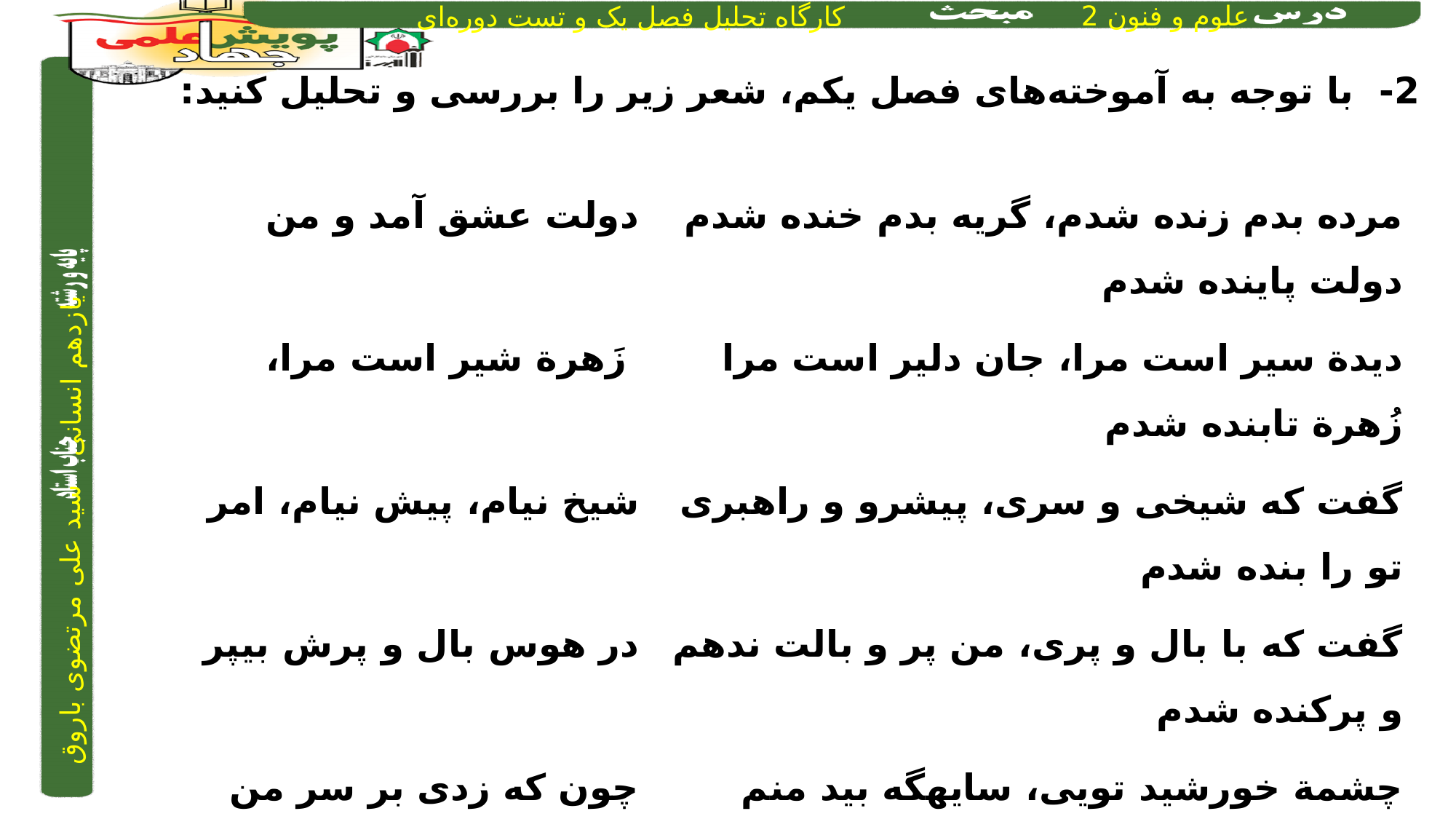

2-  با توجه به آموخته‌های فصل یکم، شعر زیر را بررسی و تحلیل کنید:
مرده بدم زنده شدم، گریه بدم خنده شدم 		دولت عشق آمد و من دولت پاینده شدم
دیدة سیر است مرا، جان دلیر است مرا		 زَهرة شیر است مرا، زُهرة تابنده شدم
گفت که شیخی و سری، پیشرو و راهبری 		شیخ نی­ام، پیش نی­ام، امر تو را بنده شدم
گفت که با بال و پری، من پر و بالت ندهم 		در هوس بال و پرش بی­پر و پرکنده شدم
چشمة خورشید تویی، سایه­گه بید منم 		چون که زدی بر سر من پست و گدازنده شدم
شکر کند چرخ فلک، از مَلِک  مُلک و مَلَک 		کز کرم و بخشش او روشن و بخشنده شدم
شکر کند عارف حق، کز همه بردیم سبق		 بر زبر هفت طبق، اختر رخشنده شدم